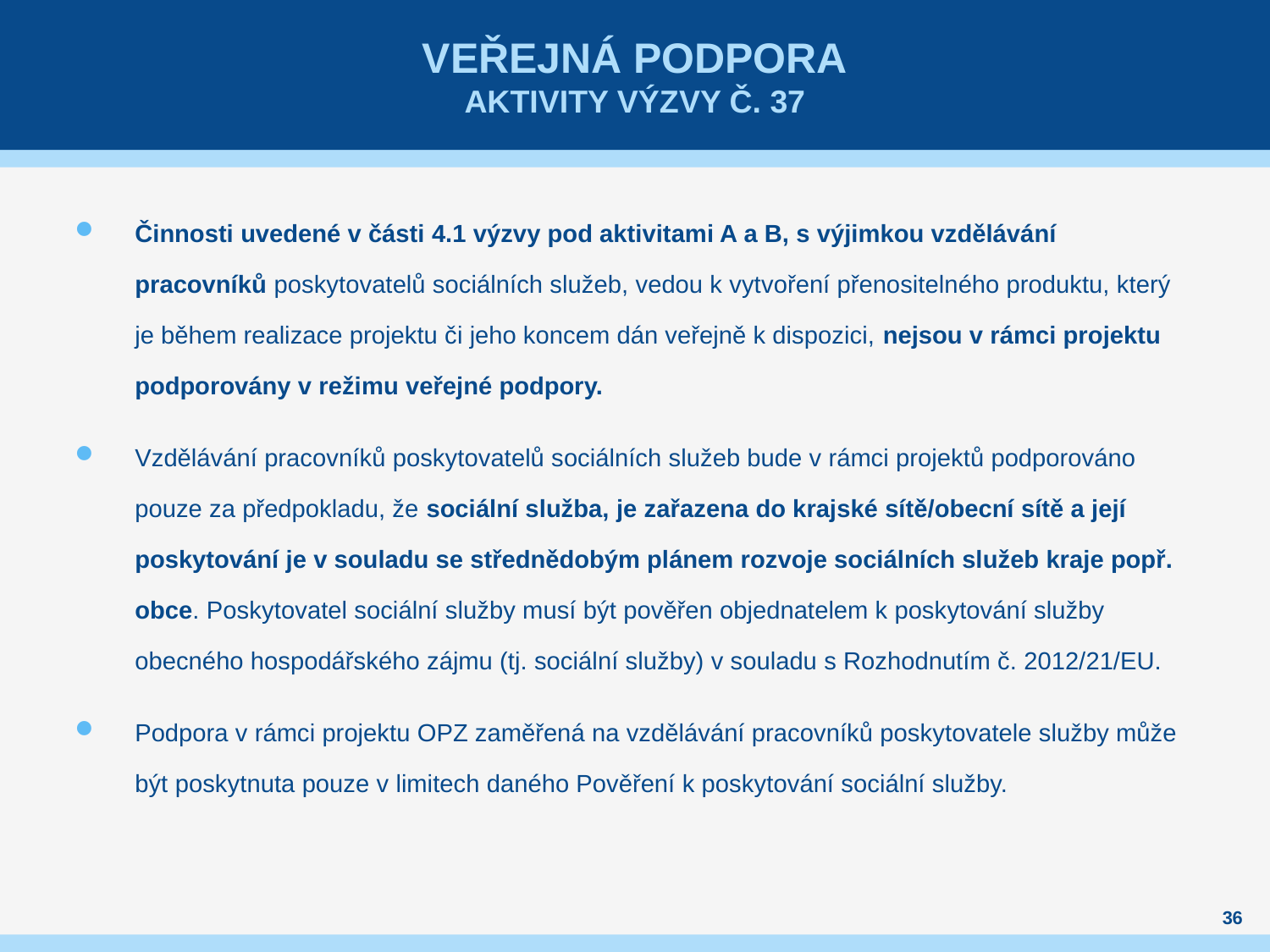

# Veřejná podpora aktivity výzvy č. 37
Činnosti uvedené v části 4.1 výzvy pod aktivitami A a B, s výjimkou vzdělávání pracovníků poskytovatelů sociálních služeb, vedou k vytvoření přenositelného produktu, který je během realizace projektu či jeho koncem dán veřejně k dispozici, nejsou v rámci projektu podporovány v režimu veřejné podpory.
Vzdělávání pracovníků poskytovatelů sociálních služeb bude v rámci projektů podporováno pouze za předpokladu, že sociální služba, je zařazena do krajské sítě/obecní sítě a její poskytování je v souladu se střednědobým plánem rozvoje sociálních služeb kraje popř. obce. Poskytovatel sociální služby musí být pověřen objednatelem k poskytování služby obecného hospodářského zájmu (tj. sociální služby) v souladu s Rozhodnutím č. 2012/21/EU.
Podpora v rámci projektu OPZ zaměřená na vzdělávání pracovníků poskytovatele služby může být poskytnuta pouze v limitech daného Pověření k poskytování sociální služby.

36